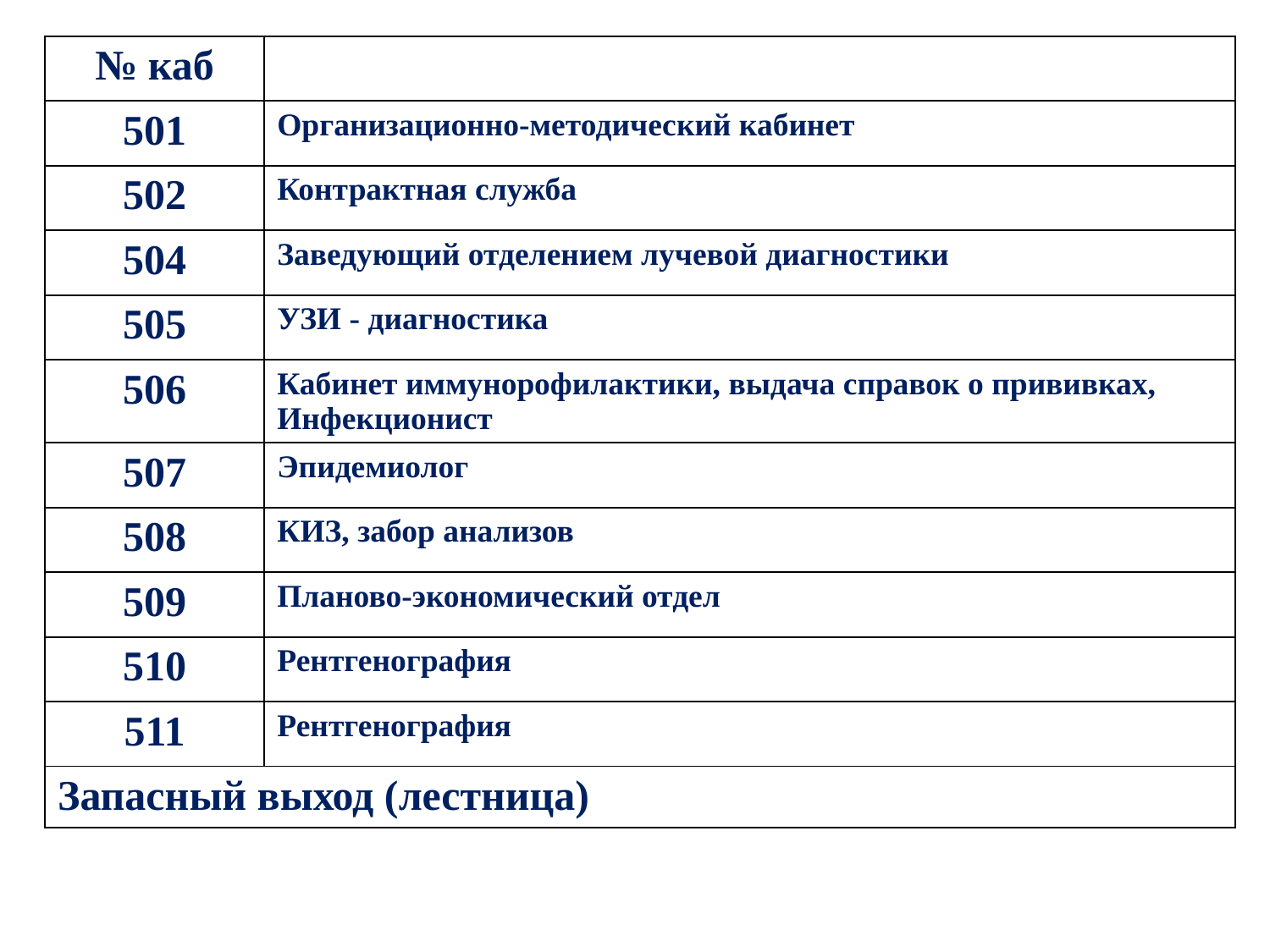

| № каб |  |
| --- | --- |
| 501 | Организационно-методический кабинет |
| 502 | Контрактная служба |
| 504 | Заведующий отделением лучевой диагностики |
| 505 | УЗИ - диагностика |
| 506 | Кабинет иммунорофилактики, выдача справок о прививках, Инфекционист |
| 507 | Эпидемиолог |
| 508 | КИЗ, забор анализов |
| 509 | Планово-экономический отдел |
| 510 | Рентгенография |
| 511 | Рентгенография |
| Запасный выход (лестница) |  |